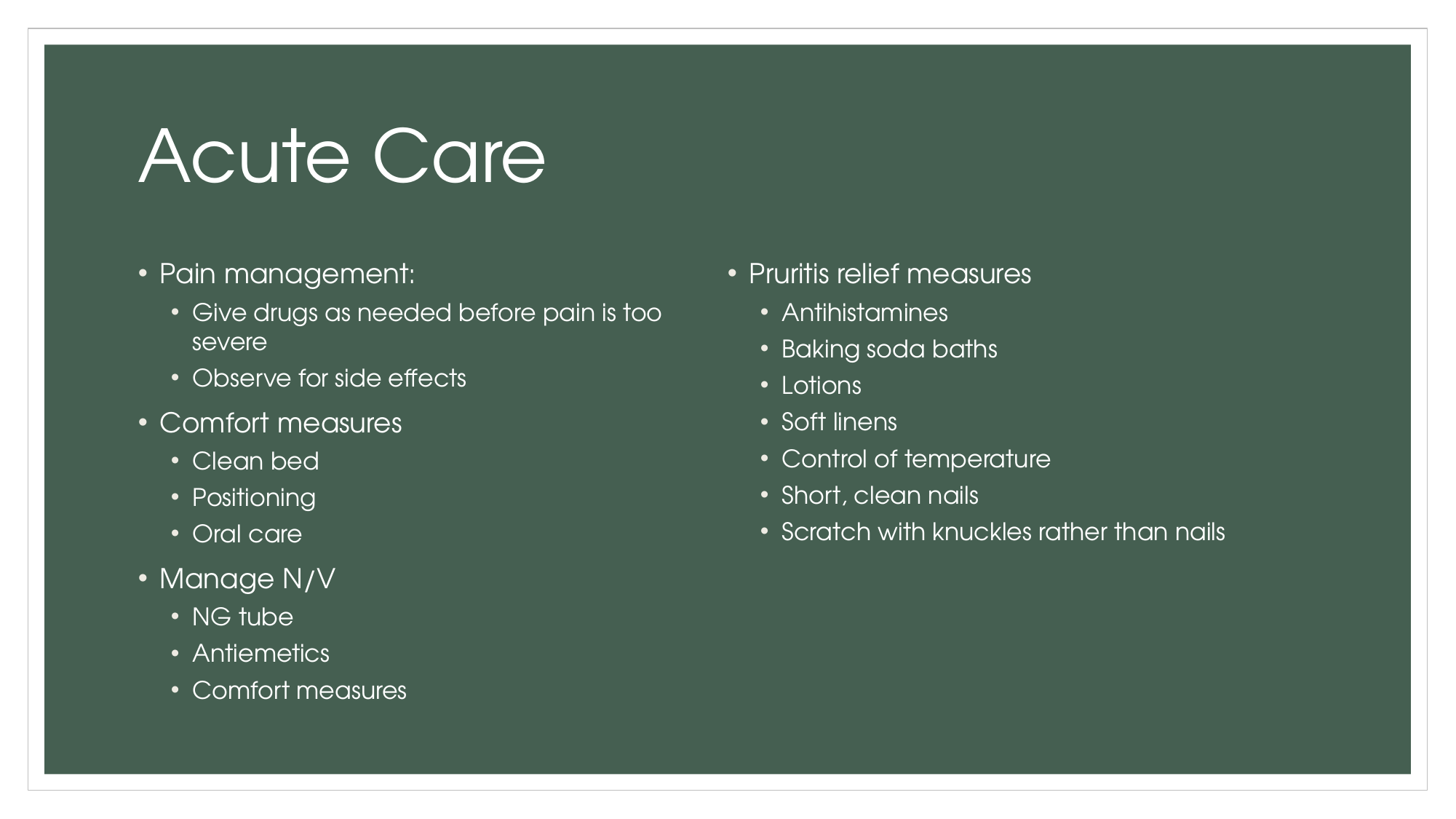

# Acute Care
Pain management:
Give drugs as needed before pain is too severe
Observe for side effects
Comfort measures
Clean bed
Positioning
Oral care
Manage N/V
NG tube
Antiemetics
Comfort measures
Pruritis relief measures
Antihistamines
Baking soda baths
Lotions
Soft linens
Control of temperature
Short, clean nails
Scratch with knuckles rather than nails